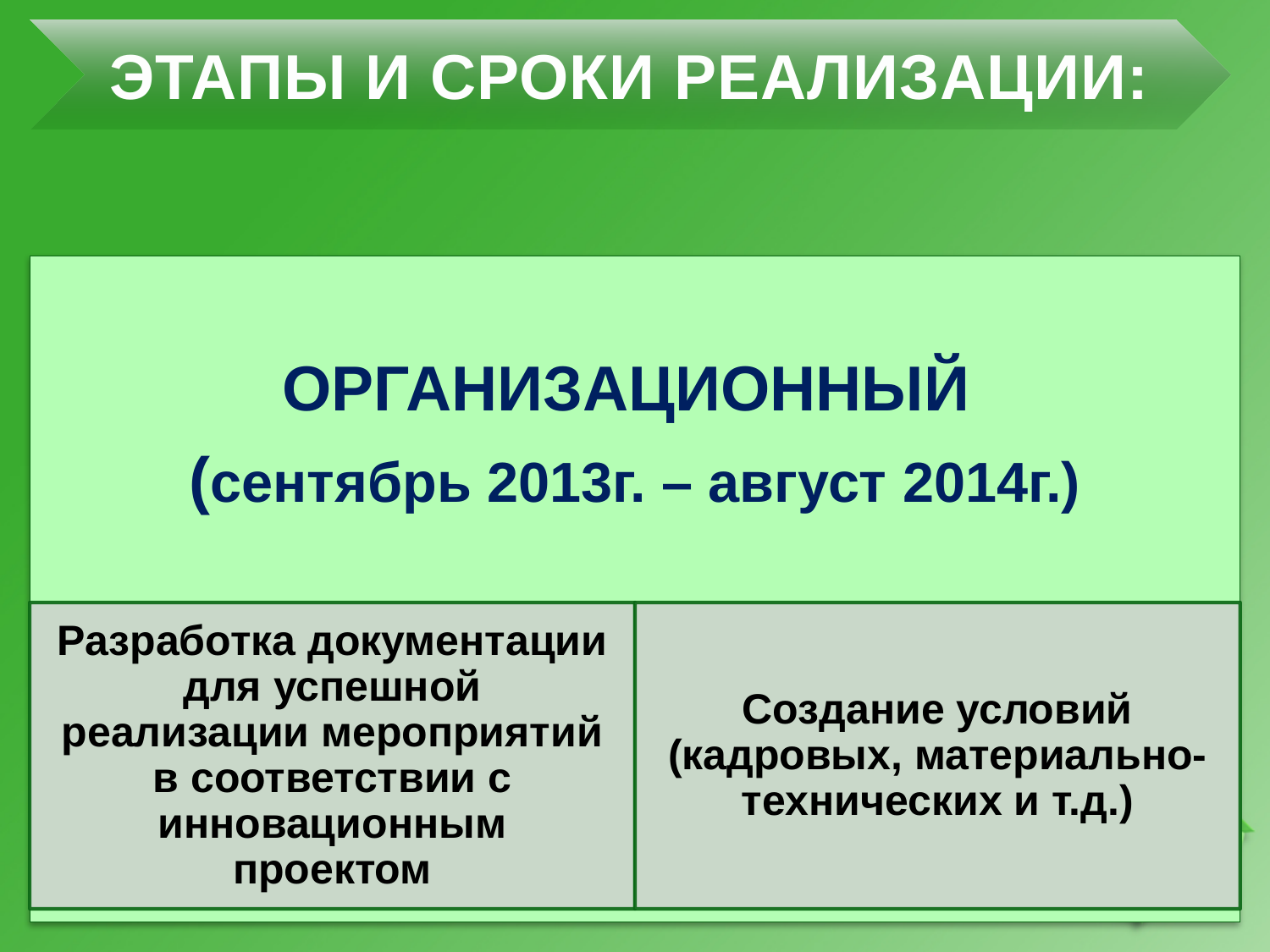

ЭТАПЫ И СРОКИ РЕАЛИЗАЦИИ:
ОРГАНИЗАЦИОННЫЙ
(сентябрь 2013г. – август 2014г.)
Разработка документации для успешной реализации мероприятий в соответствии с инновационным проектом
Создание условий (кадровых, материально-технических и т.д.)